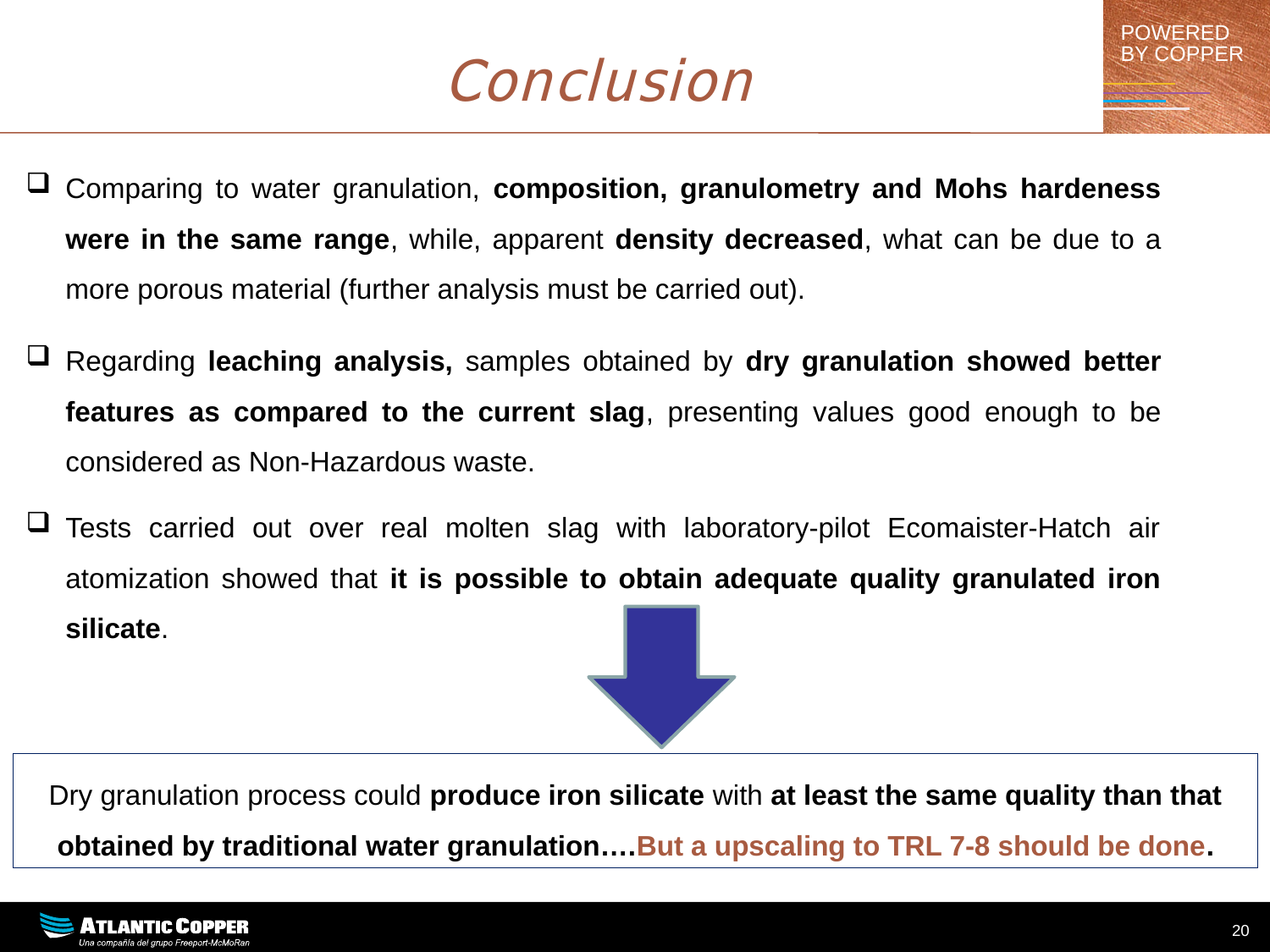

20
Conclusion
Comparing to water granulation, composition, granulometry and Mohs hardeness were in the same range, while, apparent density decreased, what can be due to a more porous material (further analysis must be carried out).
Regarding leaching analysis, samples obtained by dry granulation showed better features as compared to the current slag, presenting values good enough to be considered as Non-Hazardous waste.
Tests carried out over real molten slag with laboratory-pilot Ecomaister-Hatch air atomization showed that it is possible to obtain adequate quality granulated iron silicate.

Dry granulation process could produce iron silicate with at least the same quality than that obtained by traditional water granulation….But a upscaling to TRL 7-8 should be done.